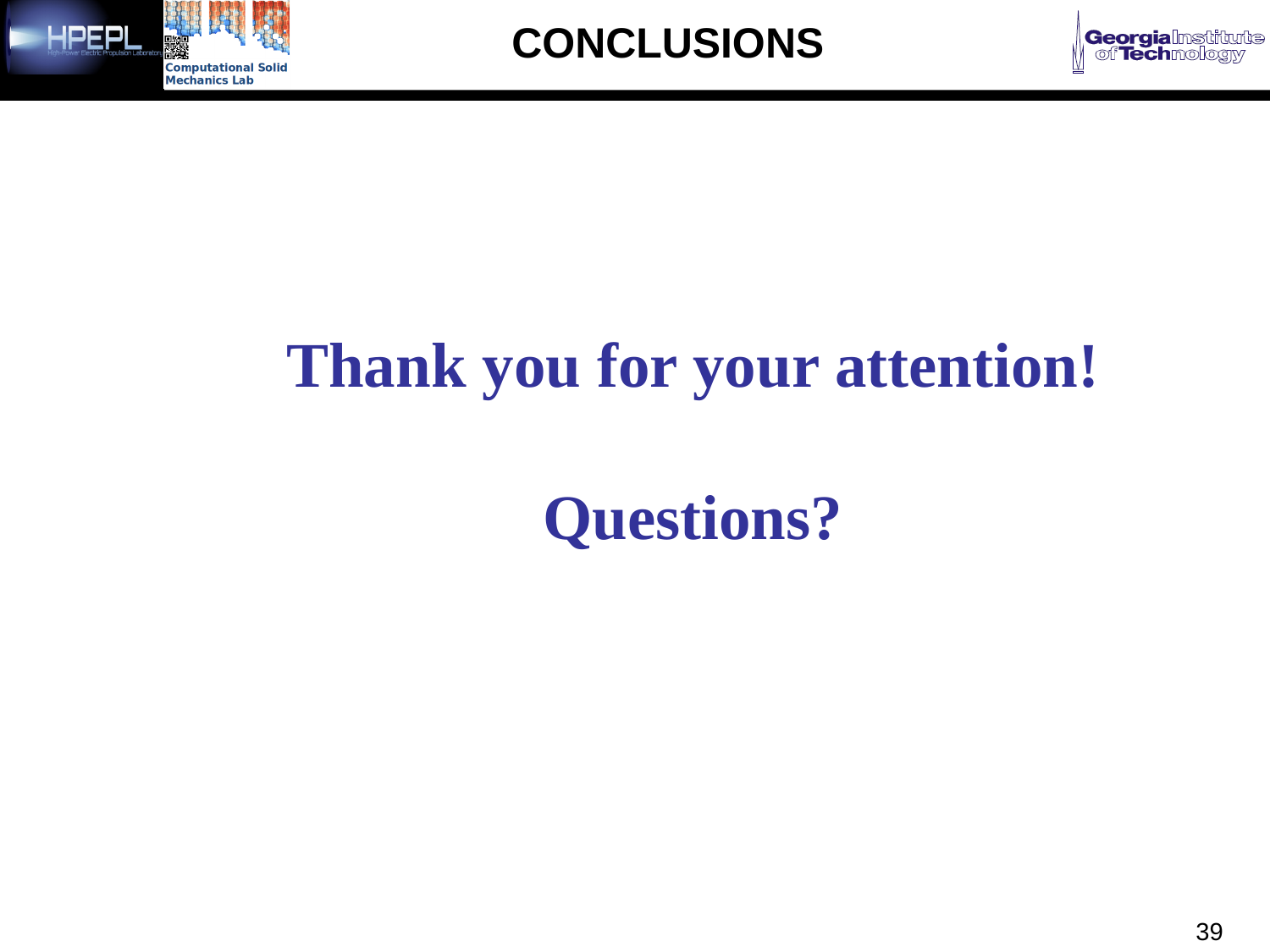

# Conclusions
Thank you for your attention!

Questions?
39